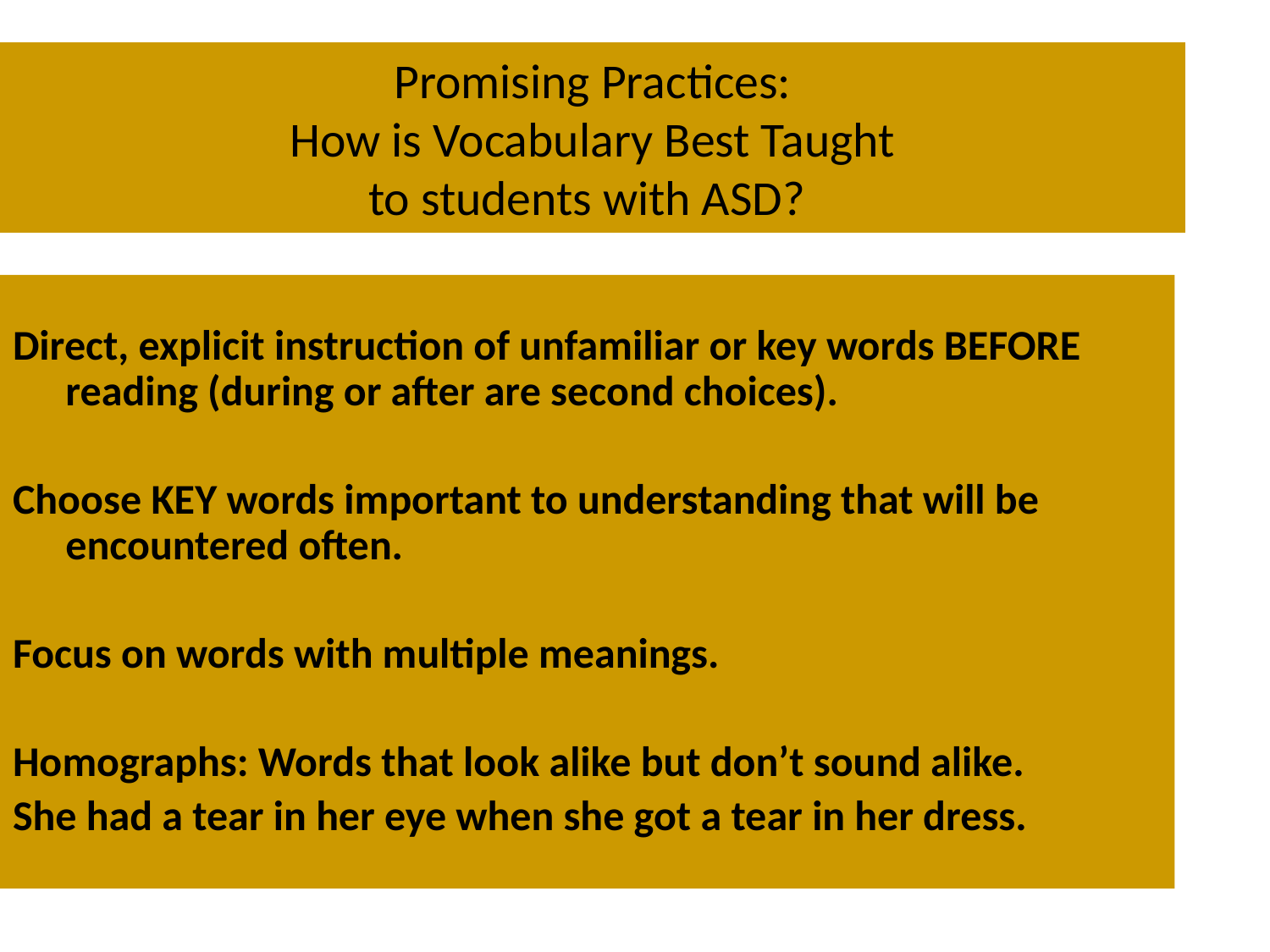

Promising Practices:
How is Vocabulary Best Taught
to students with ASD?

Direct, explicit instruction of unfamiliar or key words BEFORE reading (during or after are second choices).

Choose KEY words important to understanding that will be encountered often.

Focus on words with multiple meanings.

Homographs: Words that look alike but don’t sound alike.
She had a tear in her eye when she got a tear in her dress.